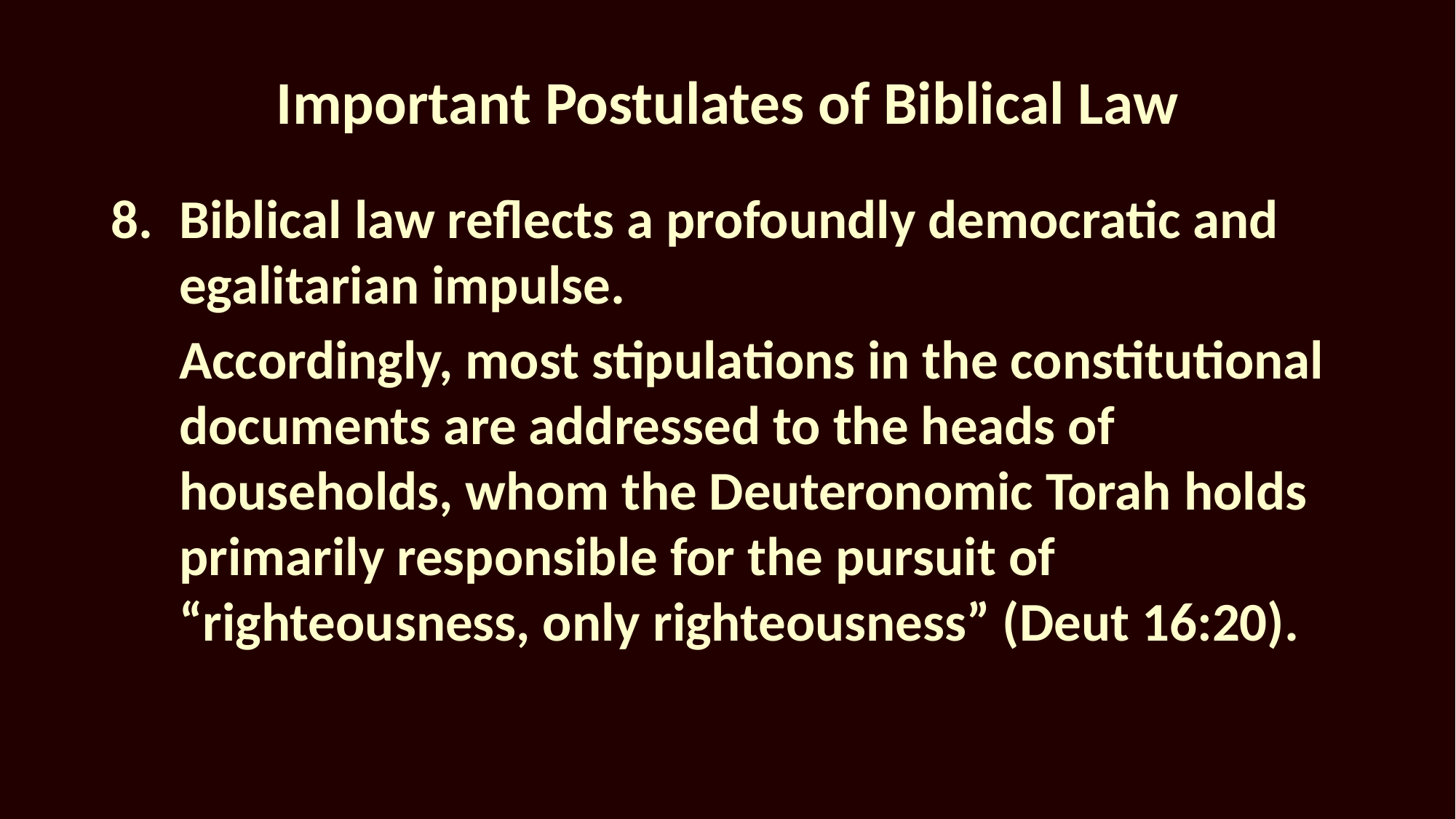

# Important Postulates of Biblical Law
8.	Biblical law reflects a profoundly democratic and egalitarian impulse.
	Accordingly, most stipulations in the constitutional documents are addressed to the heads of households, whom the Deuteronomic Torah holds primarily responsible for the pursuit of “righteousness, only righteousness” (Deut 16:20).